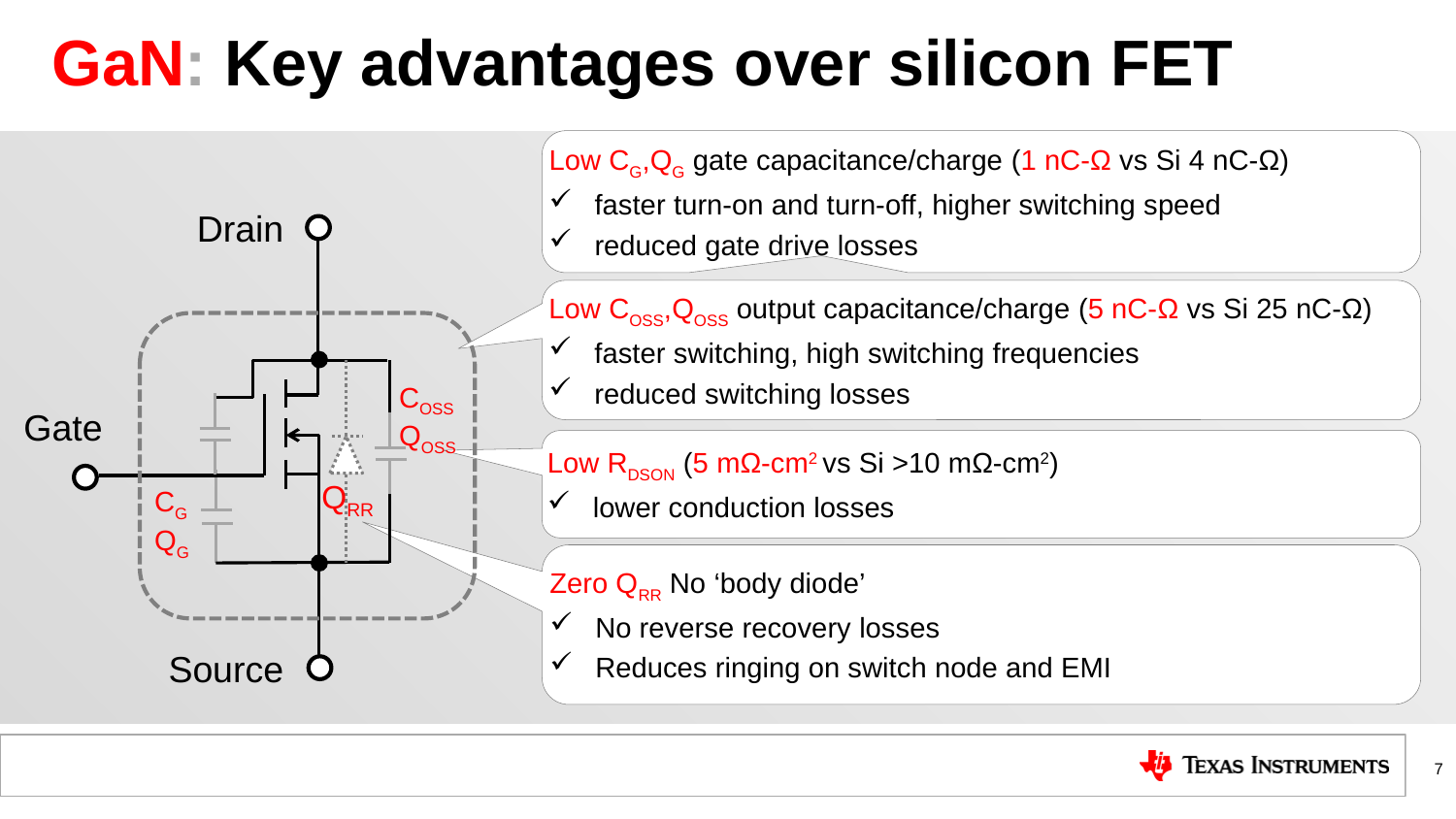

# GaN: Key advantages over silicon FET
Low CG,QG gate capacitance/charge (1 nC-Ω vs Si 4 nC-Ω)
faster turn-on and turn-off, higher switching speed
reduced gate drive losses

Drain

Low COSS,QOSS output capacitance/charge (5 nC-Ω vs Si 25 nC-Ω)
faster switching, high switching frequencies
reduced switching losses

COSS
QOSS
Gate
Low RDSON (5 mΩ-cm2 vs Si >10 mΩ-cm2)
lower conduction losses

QRR
CG
QG
Zero QRR No ‘body diode’
No reverse recovery losses
Reduces ringing on switch node and EMI

Source

7